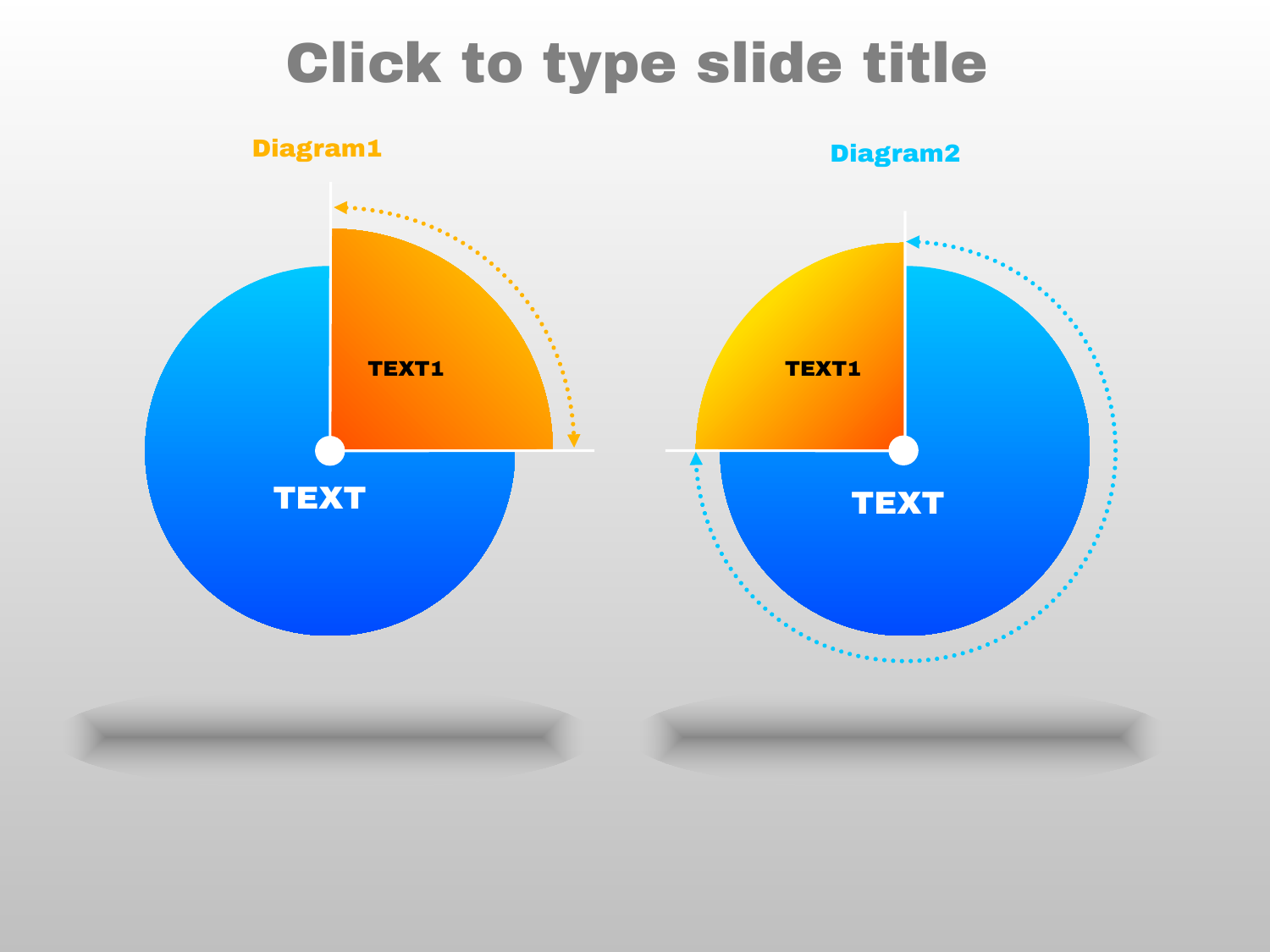

Click to type slide title
Diagram1
Diagram2

TEXT1
TEXT1

TEXT
TEXT